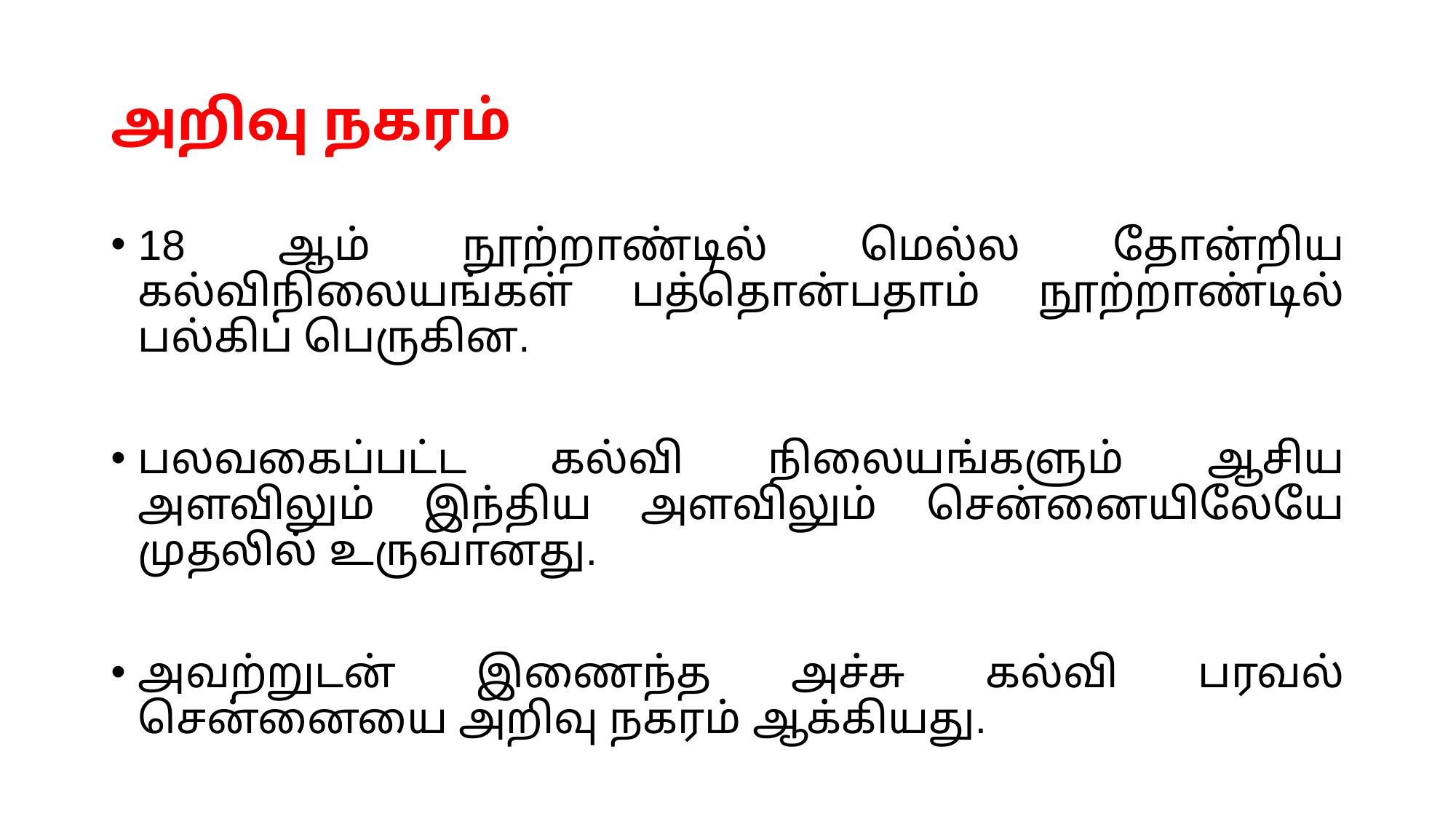

# அறிவு நகரம்
18 ஆம் நூற்றாண்டில் மெல்ல தோன்றிய கல்விநிலையங்கள் பத்தொன்பதாம் நூற்றாண்டில் பல்கிப் பெருகின.

பலவகைப்பட்ட கல்வி நிலையங்களும் ஆசிய அளவிலும் இந்திய அளவிலும் சென்னையிலேயே முதலில் உருவானது.

அவற்றுடன் இணைந்த அச்சு கல்வி பரவல் சென்னையை அறிவு நகரம் ஆக்கியது.